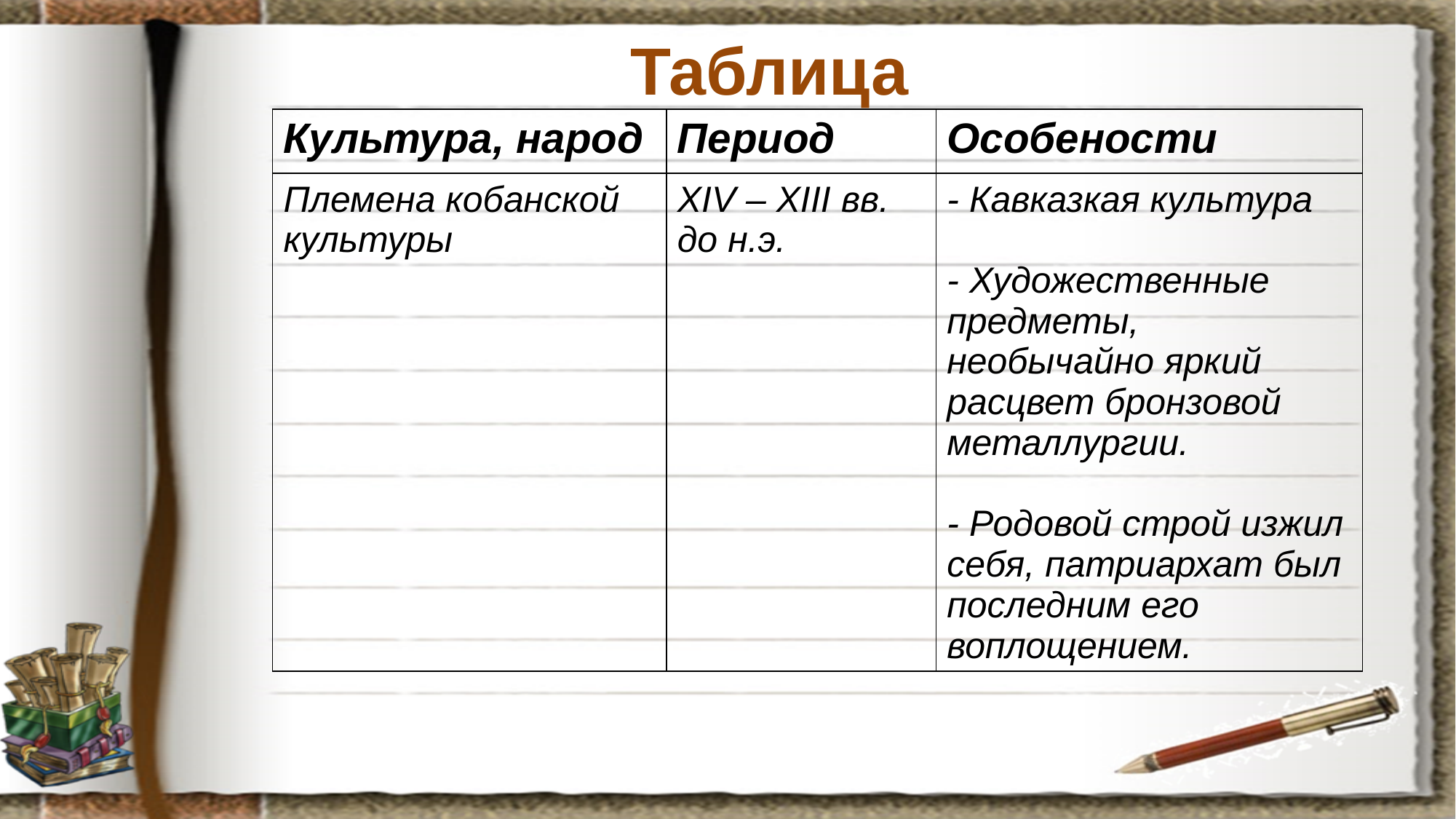

# Таблица
| Культура, народ | Период | Особености |
| --- | --- | --- |
| Племена кобанской культуры | XIV – XIII вв. до н.э. | - Кавказкая культура - Художественные предметы, необычайно яркий расцвет бронзовой металлургии. - Родовой строй изжил себя, патриархат был последним его воплощением. |